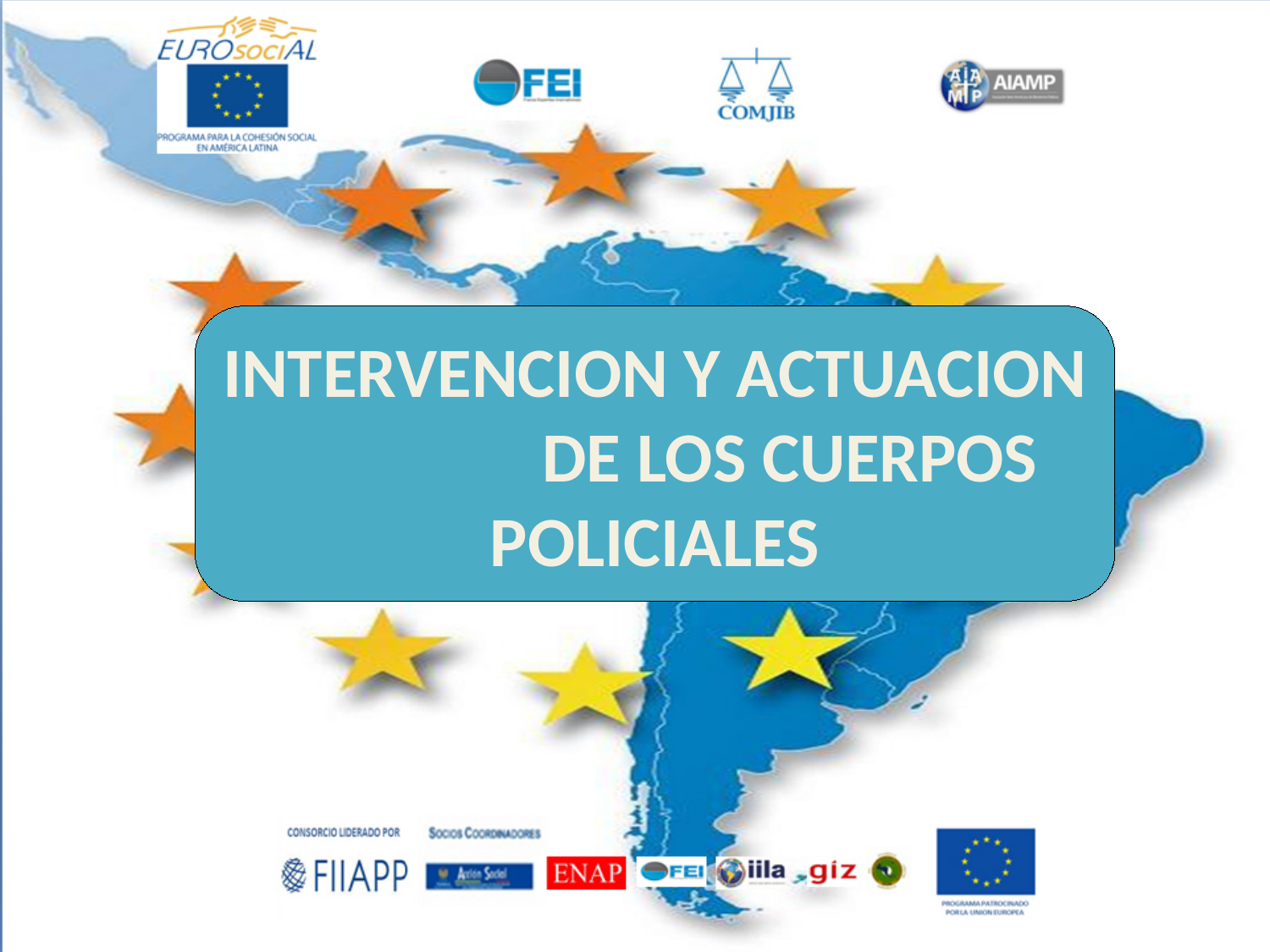

INTERVENCION Y ACTUACION                  DE LOS CUERPOS POLICIALES